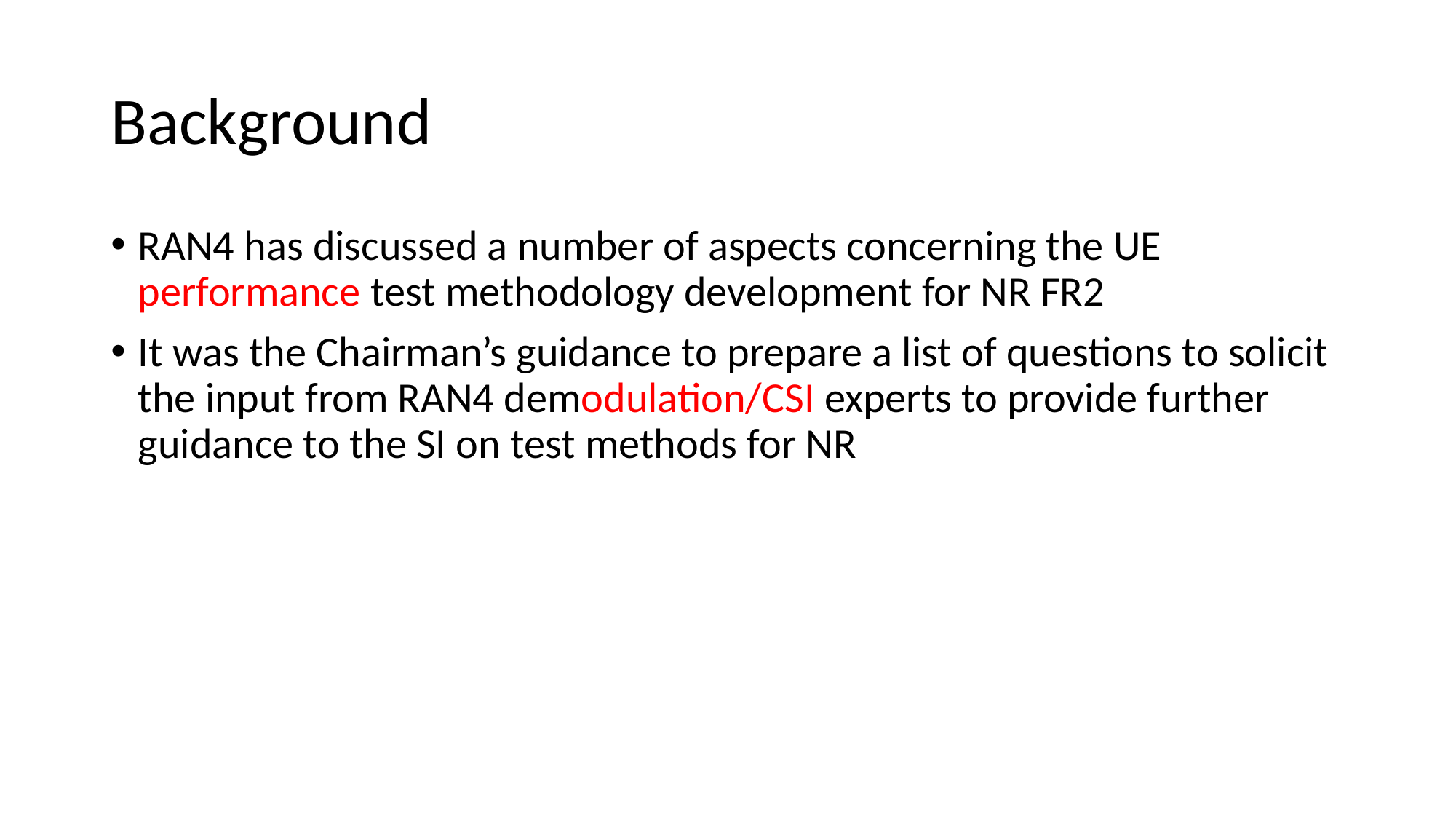

# Background
RAN4 has discussed a number of aspects concerning the UE performance test methodology development for NR FR2
It was the Chairman’s guidance to prepare a list of questions to solicit the input from RAN4 demodulation/CSI experts to provide further guidance to the SI on test methods for NR